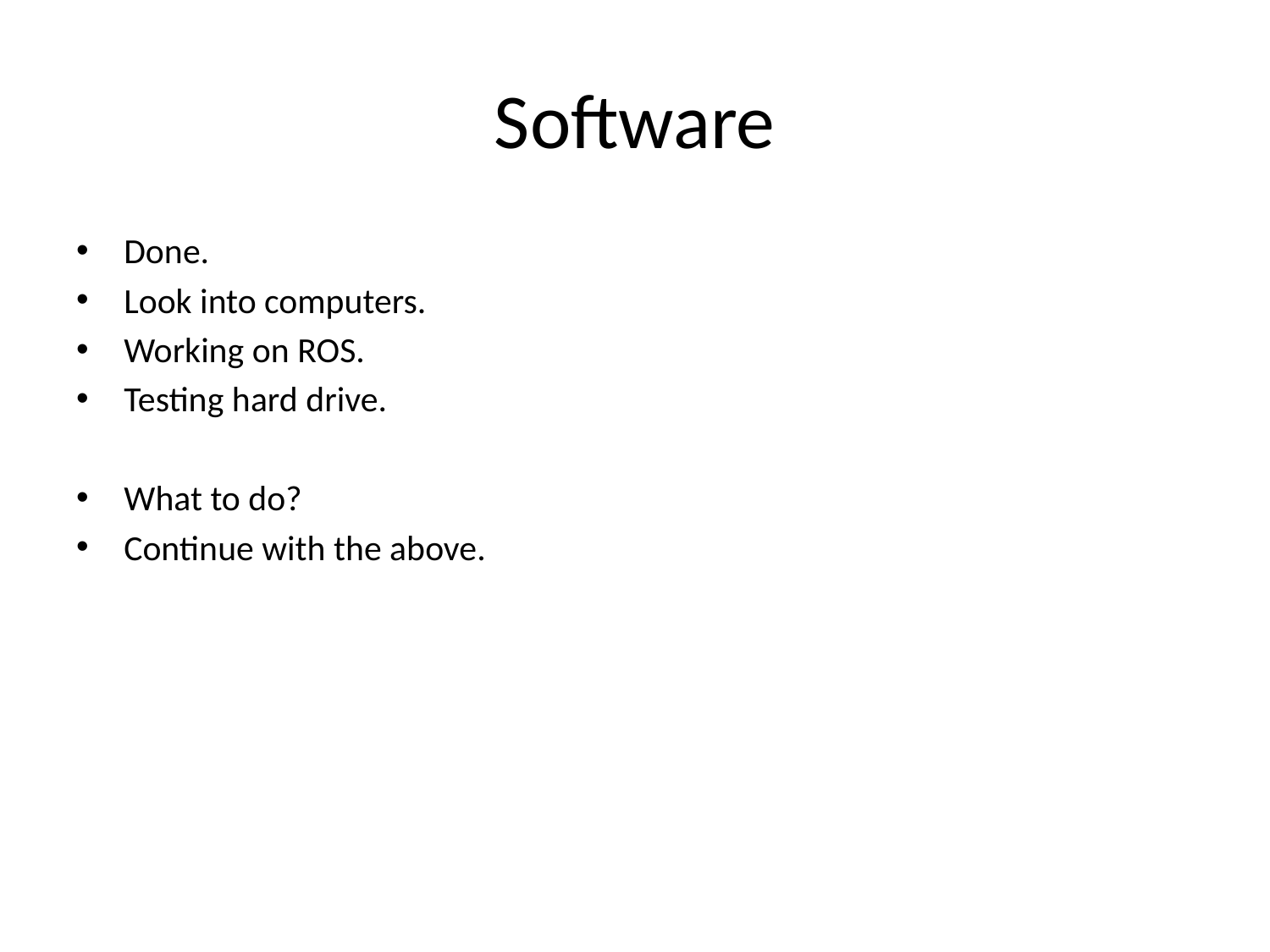

# Software
Done.
Look into computers.
Working on ROS.
Testing hard drive.

What to do?
Continue with the above.